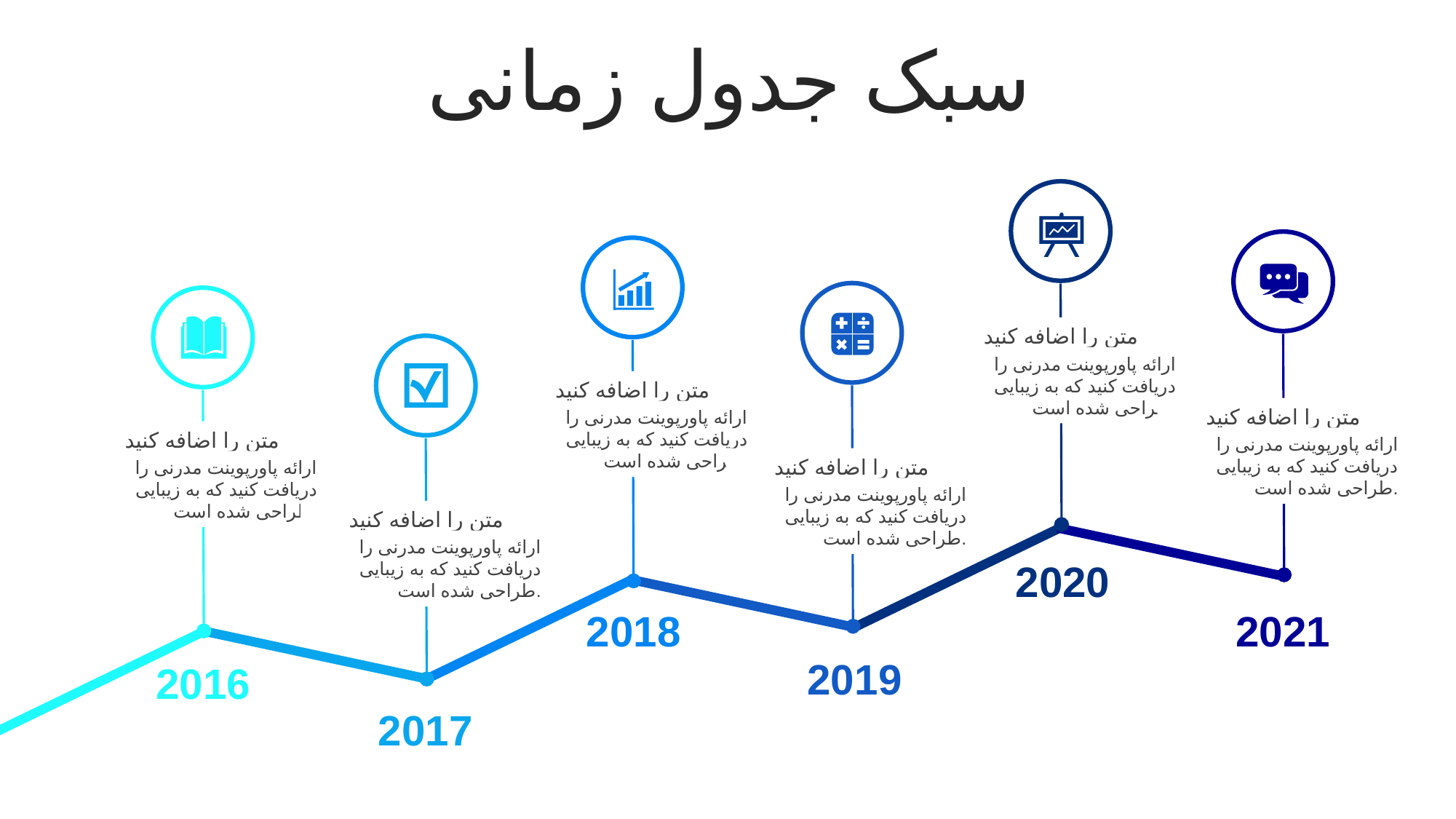

سبک جدول زمانی

متن را اضافه کنید
ارائه پاورپوینت مدرنی را دریافت کنید که به زیبایی طراحی شده است.

متن را اضافه کنید
ارائه پاورپوینت مدرنی را دریافت کنید که به زیبایی طراحی شده است.
متن را اضافه کنید
ارائه پاورپوینت مدرنی را دریافت کنید که به زیبایی طراحی شده است.
متن را اضافه کنید
ارائه پاورپوینت مدرنی را دریافت کنید که به زیبایی طراحی شده است.
متن را اضافه کنید
ارائه پاورپوینت مدرنی را دریافت کنید که به زیبایی طراحی شده است.
متن را اضافه کنید
ارائه پاورپوینت مدرنی را دریافت کنید که به زیبایی طراحی شده است.

2020

2018
2021

2019

2016

2017